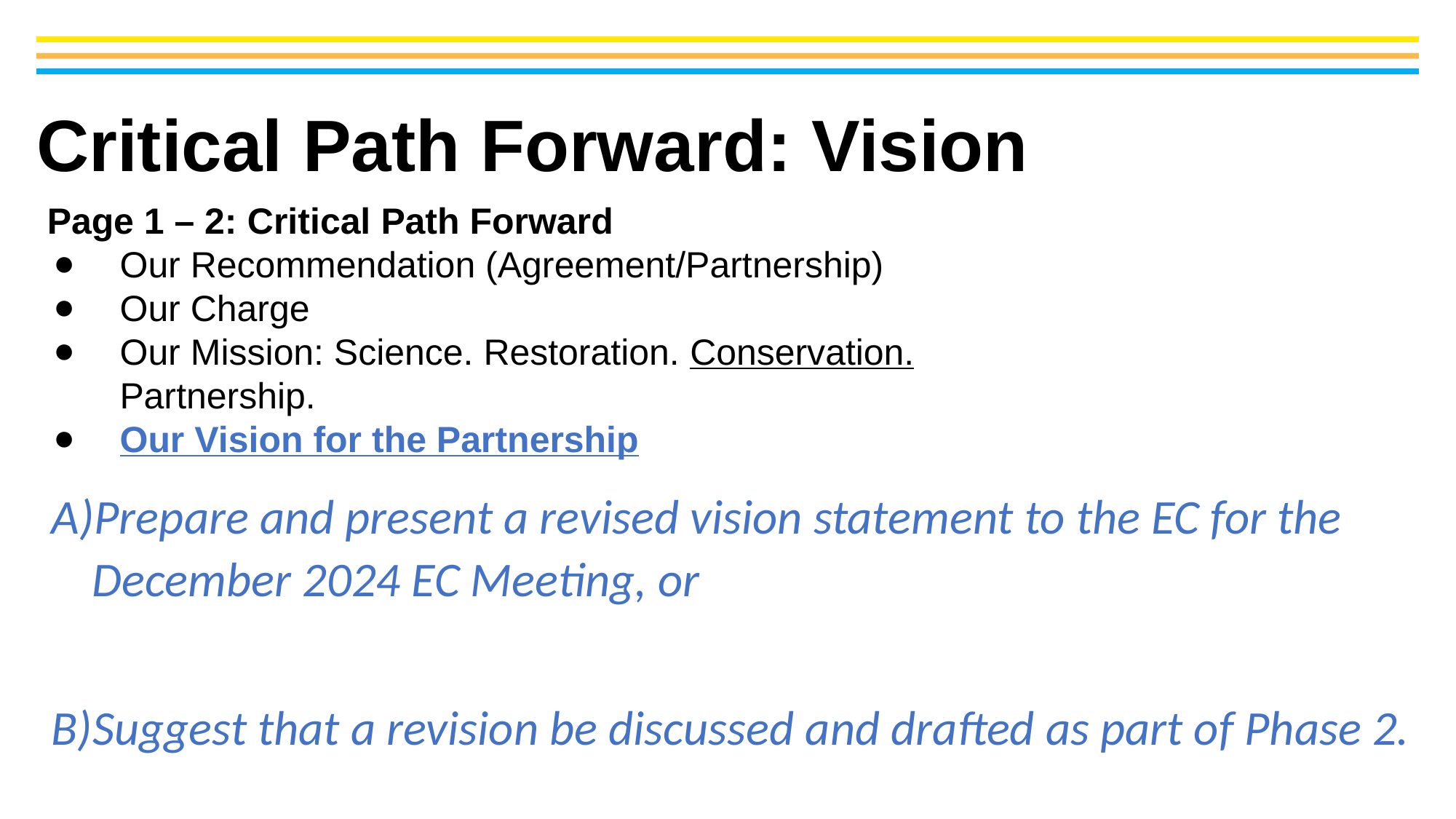

# Critical Path Forward: Vision
Page 1 – 2: Critical Path Forward
Our Recommendation (Agreement/Partnership)
Our Charge
Our Mission: Science. Restoration. Conservation. Partnership.
Our Vision for the Partnership
Prepare and present a revised vision statement to the EC for the December 2024 EC Meeting, or

Suggest that a revision be discussed and drafted as part of Phase 2.